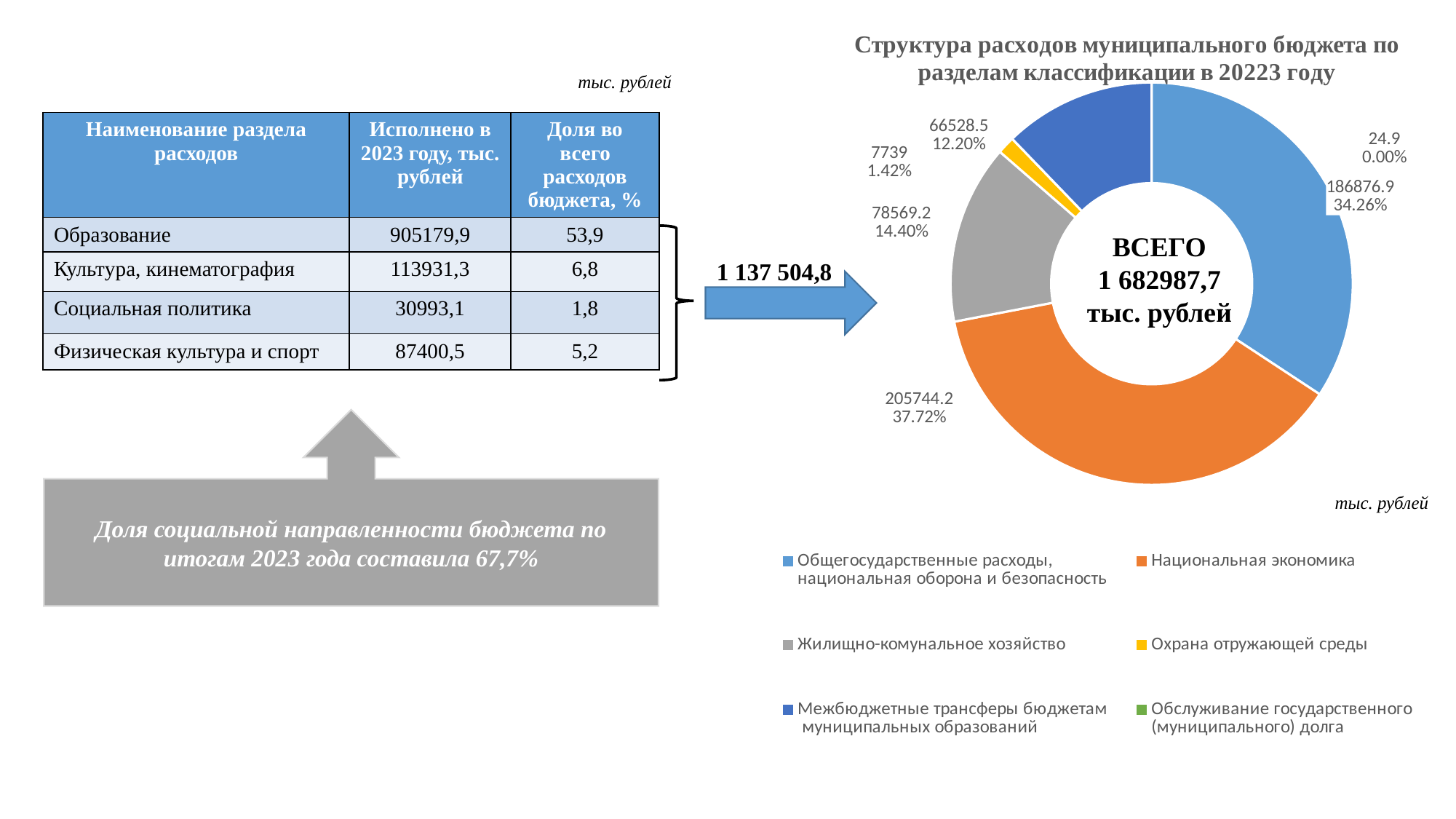

### Chart: Структура расходов муниципального бюджета по разделам классификации в 20223 году

| Category | Структура расходов муниципального бюджета по разделам классификации в 2022 году |
|---|---|
| Общегосударственные расходы,
национальная оборона и безопасность | 186876.9 |
| Национальная экономика | 205744.2 |
| Жилищно-комунальное хозяйство | 78569.2 |
| Охрана отружающей среды | 7739.0 |
| Межбюджетные трансферы бюджетам
 муниципальных образований | 66528.5 |
| Обслуживание государственного
(муниципального) долга | 24.9 |
тыс. рублей
| Наименование раздела расходов | Исполнено в 2023 году, тыс. рублей | Доля во всего расходов бюджета, % |
| --- | --- | --- |
| Образование | 905179,9 | 53,9 |
| Культура, кинематография | 113931,3 | 6,8 |
| Социальная политика | 30993,1 | 1,8 |
| Физическая культура и спорт | 87400,5 | 5,2 |
ВСЕГО
1 682987,7
тыс. рублей

1 137 504,8

Доля социальной направленности бюджета по итогам 2023 года составила 67,7%
тыс. рублей